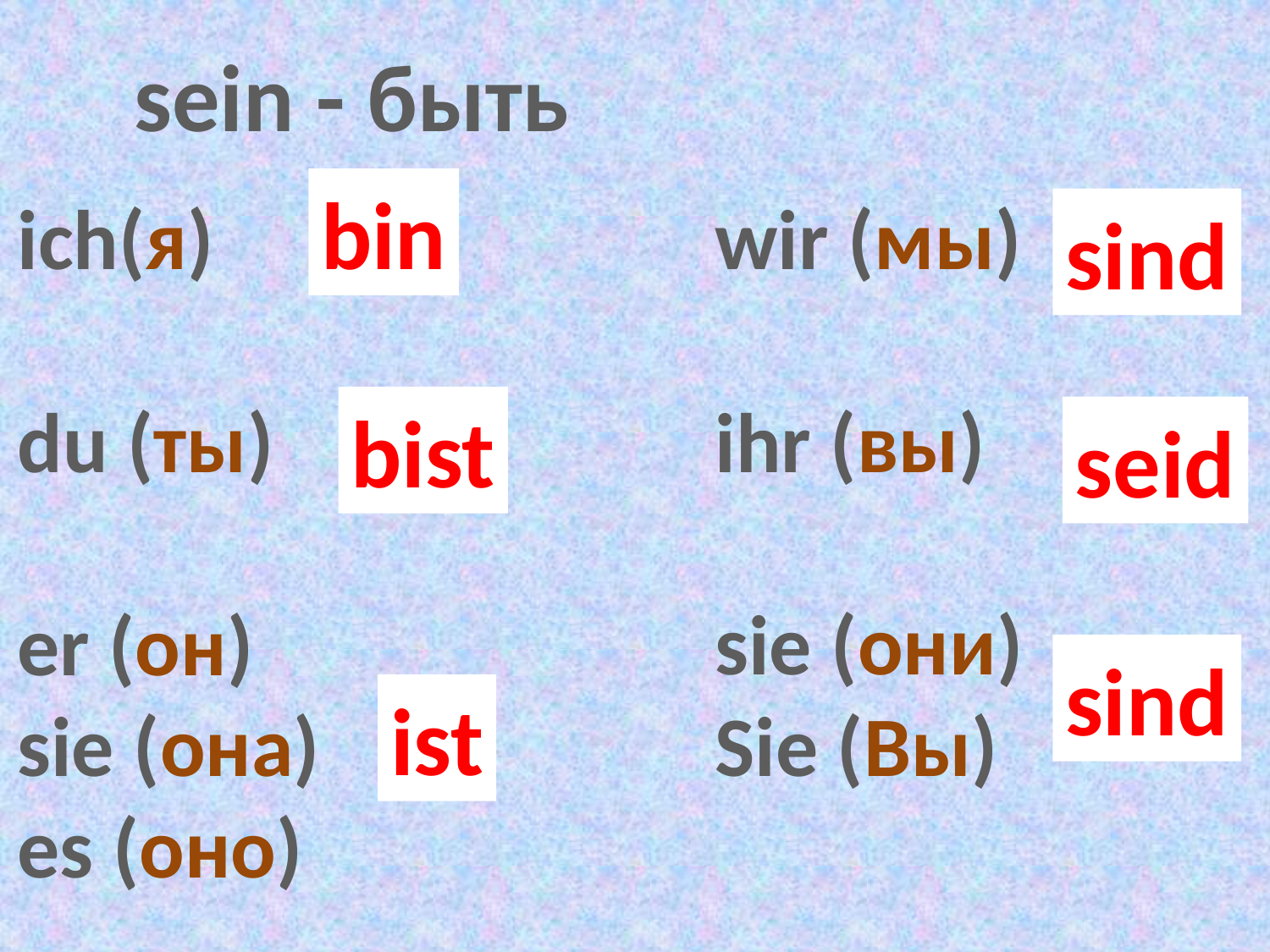

sein - быть
bin
ich(я)

du (ты)

еr (он)
sie (она)
es (оно)
wir (мы)

ihr (вы)

sie (они)
Sie (Вы)
sind
bist
seid
sind
ist